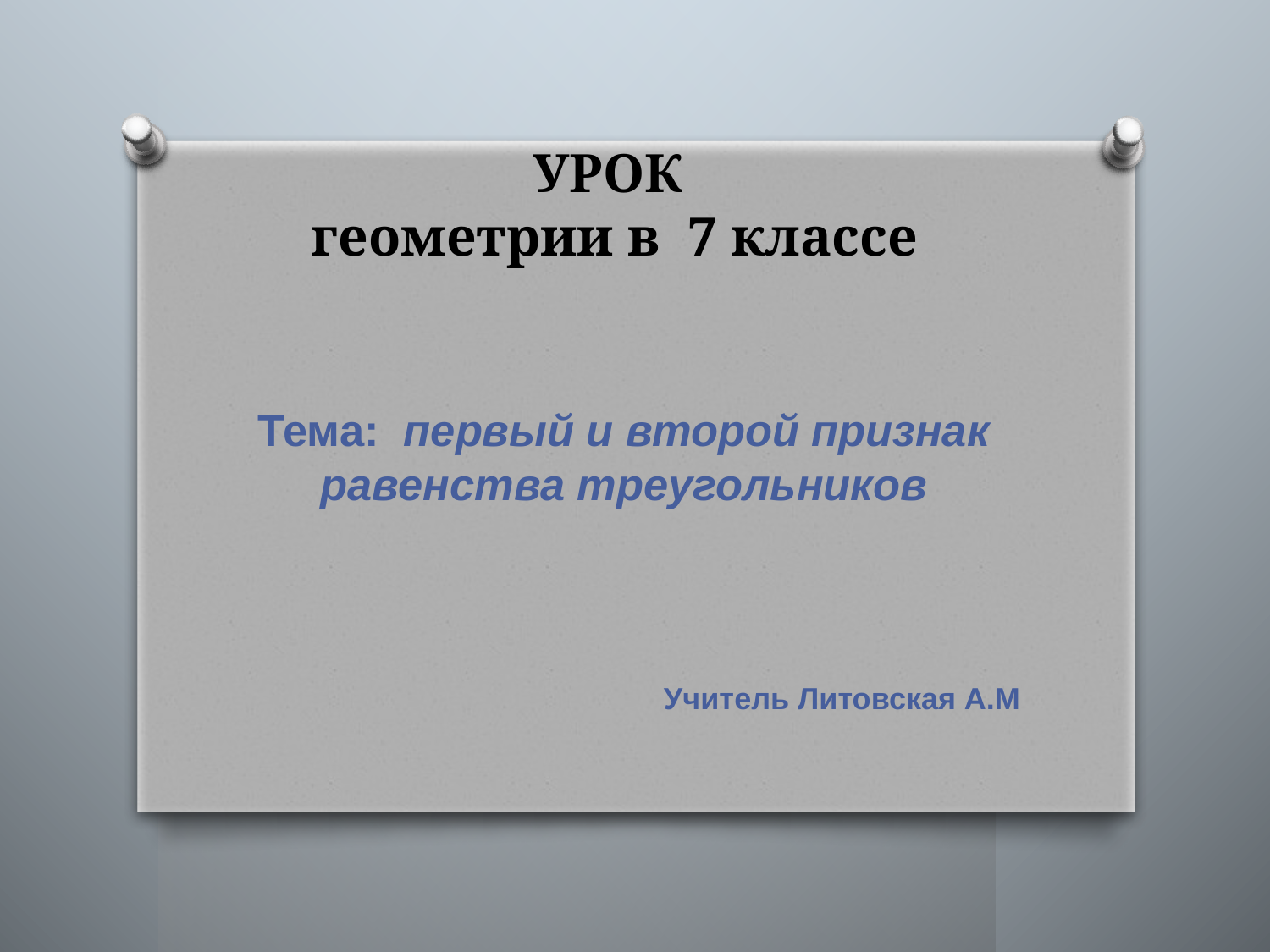

# УРОК геометрии в  7 классе
Тема:  первый и второй признак равенства треугольников

Учитель Литовская А.М